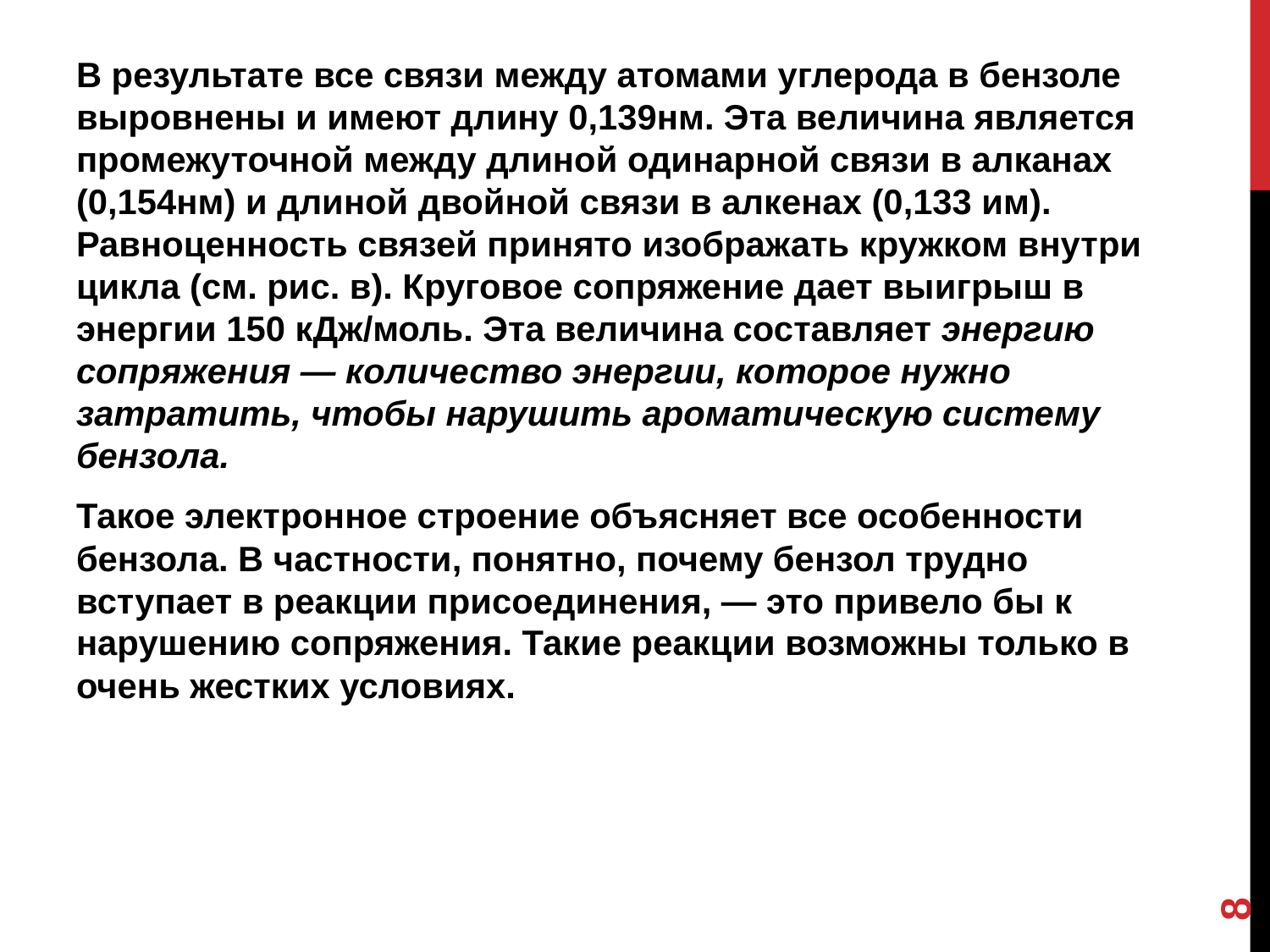

В результате все связи между атомами углерода в бензоле выровнены и имеют длину 0,139нм. Эта величина является промежуточной между длиной одинарной связи в алканах (0,154нм) и длиной двойной связи в алкенах (0,133 им). Равноценность связей принято изображать кружком внутри цикла (см. рис. в). Круговое сопряжение дает выигрыш в энергии 150 кДж/моль. Эта величина составляет энергию сопряжения — количество энергии, которое нужно затратить, чтобы нарушить ароматическую систему бензола.
Такое электронное строение объясняет все особенности бензола. В частности, понятно, почему бензол трудно вступает в реакции присоединения, — это привело бы к нарушению сопряжения. Такие реакции возможны только в очень жестких условиях.

8